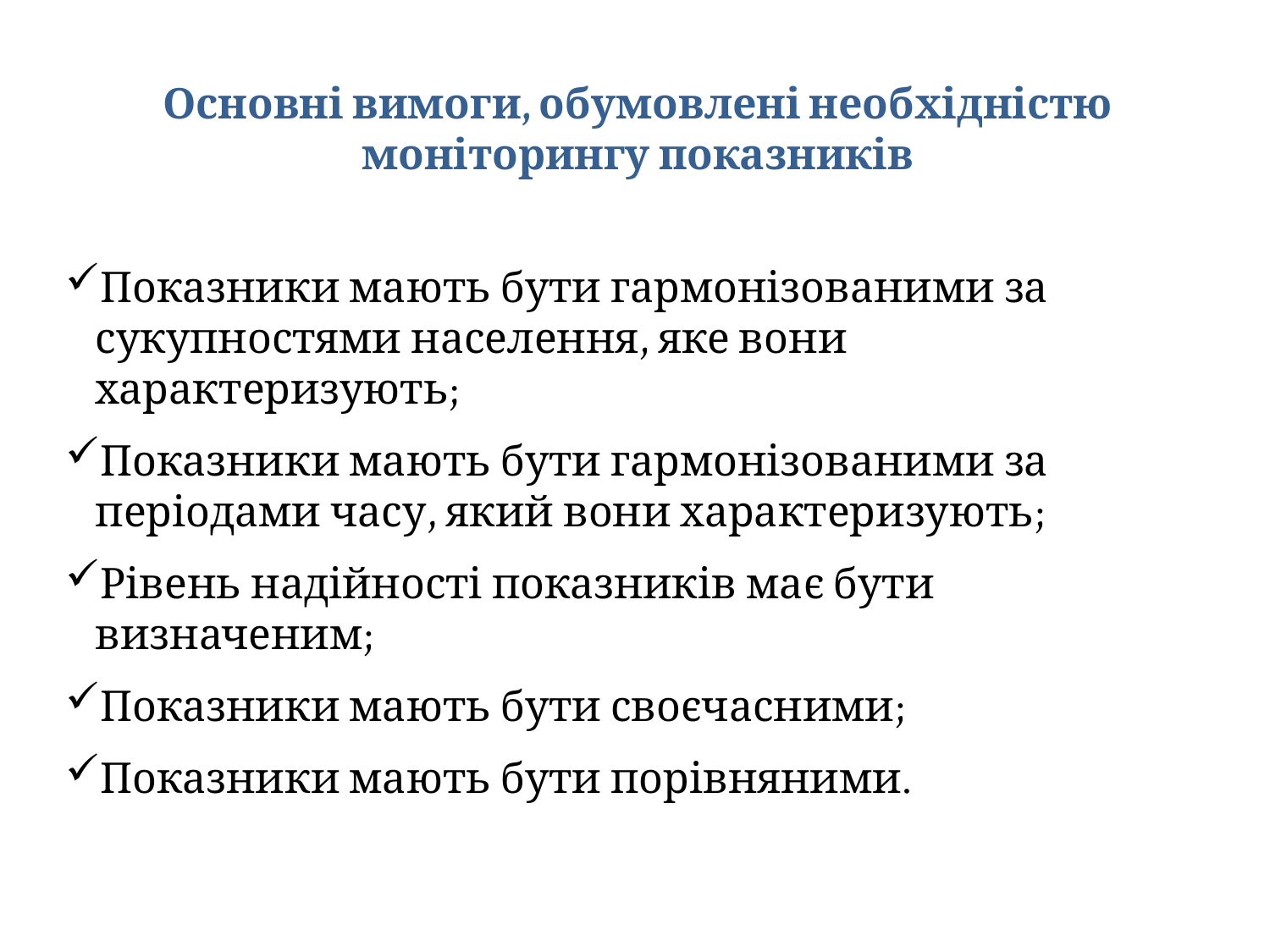

# Основні вимоги, обумовлені необхідністю моніторингу показників
Показники мають бути гармонізованими за сукупностями населення, яке вони характеризують;
Показники мають бути гармонізованими за періодами часу, який вони характеризують;
Рівень надійності показників має бути визначеним;
Показники мають бути своєчасними;
Показники мають бути порівняними.